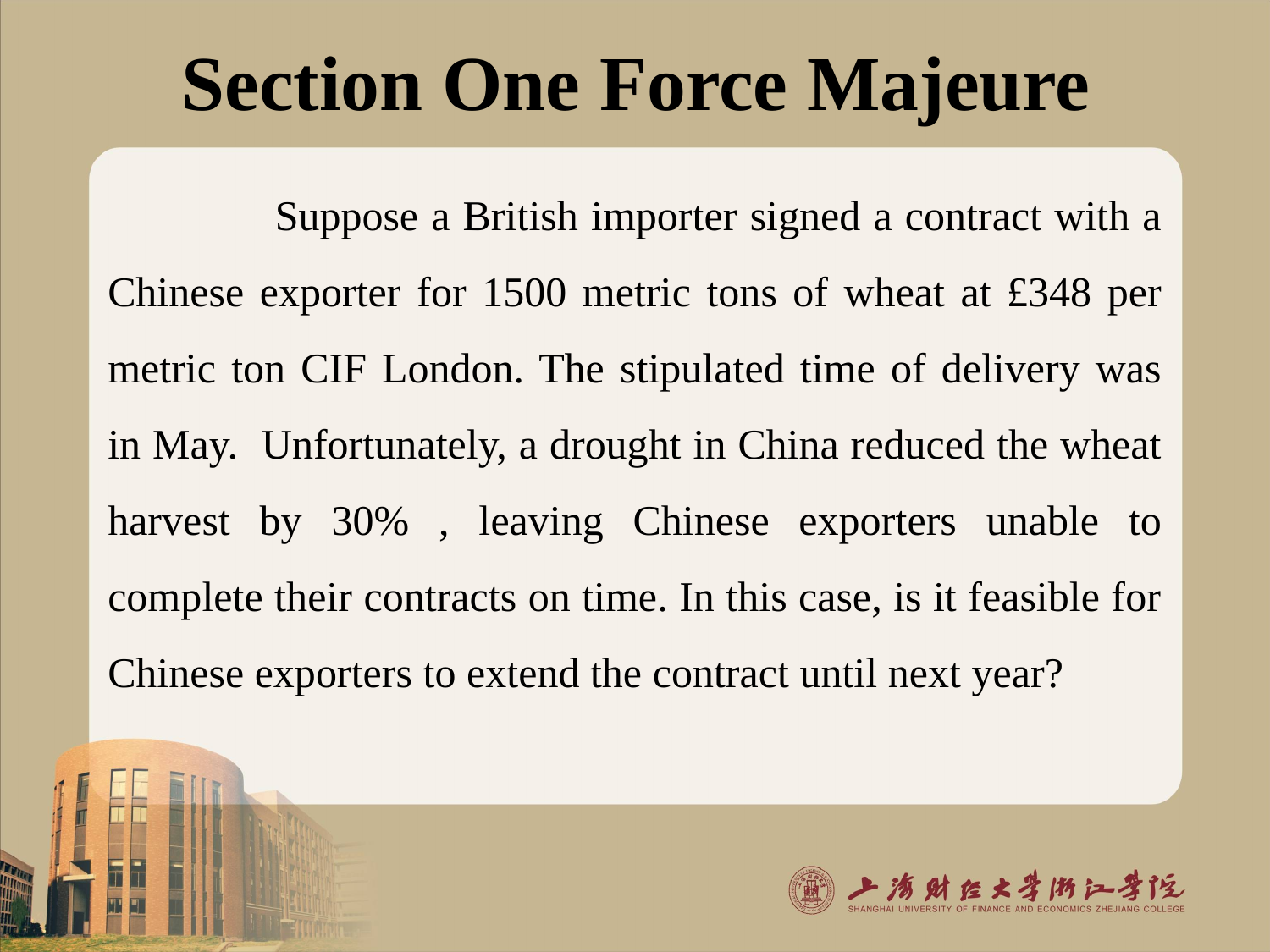

# Section One Force Majeure
             Suppose a British importer signed a contract with a Chinese exporter for 1500 metric tons of wheat at £348 per metric ton CIF London. The stipulated time of delivery was in May.  Unfortunately, a drought in China reduced the wheat harvest by 30% , leaving Chinese exporters unable to complete their contracts on time. In this case, is it feasible for Chinese exporters to extend the contract until next year?